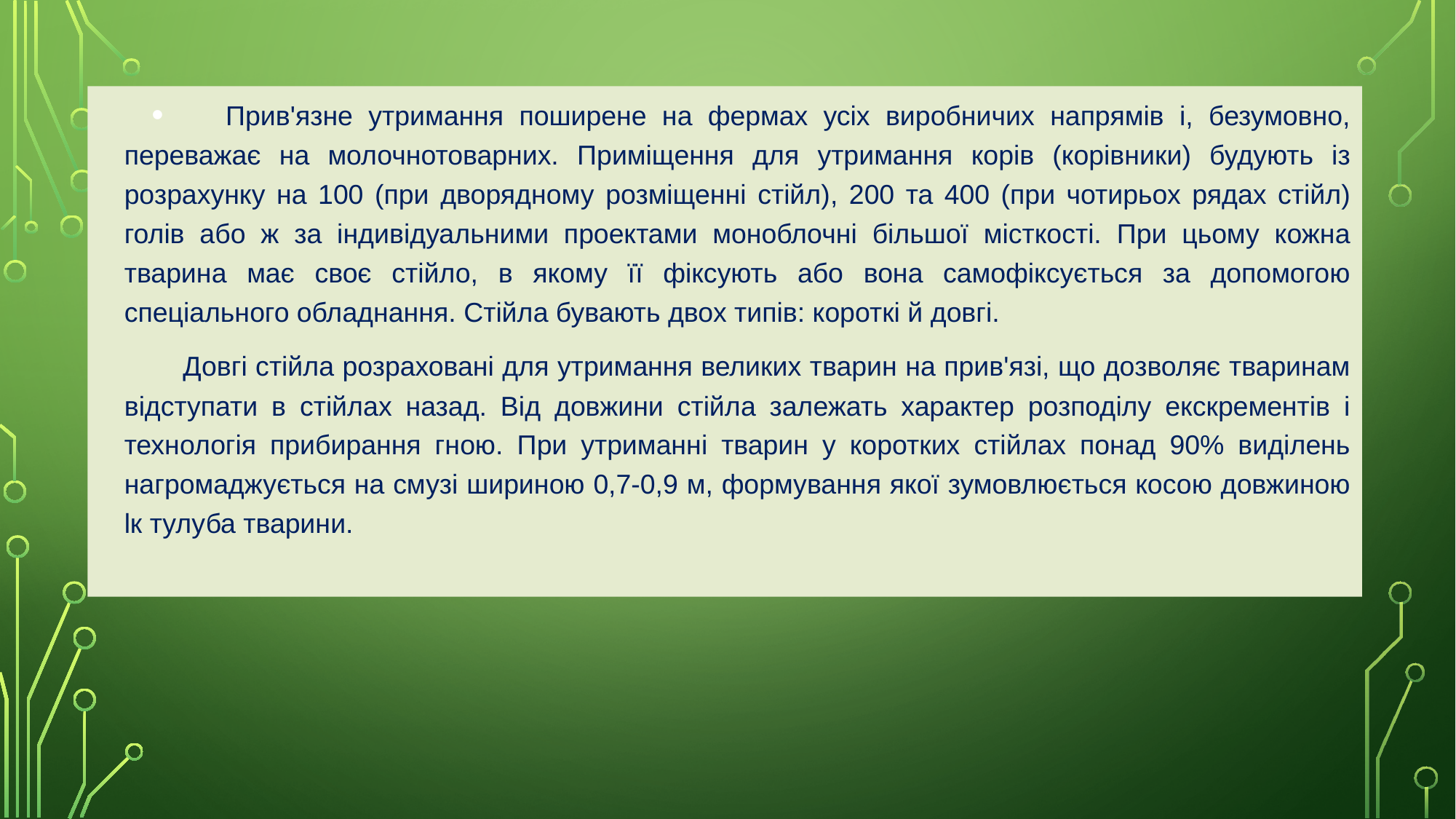

Прив'язне утримання поширене на фермах усіх виробничих напрямів і, безумовно, переважає на молочнотоварних. Приміщення для утримання корів (корівники) будують із розрахунку на 100 (при дворядному розміщенні стійл), 200 та 400 (при чотирьох рядах стійл) голів або ж за індивідуальними проектами моноблочні більшої місткості. При цьому кожна тварина має своє стійло, в якому її фіксують або вона самофіксується за допомогою спеціального обладнання. Стійла бувають двох типів: короткі й довгі.
       Довгі стійла розраховані для утримання великих тварин на прив'язі, що дозволяє тваринам відступати в стійлах назад. Від довжини стійла залежать характер розподілу екскрементів і технологія прибирання гною. При утриманні тварин у коротких стійлах понад 90% виділень нагромаджується на смузі шириною 0,7-0,9 м, формування якої зумовлюється косою довжиною lк тулуба тварини.